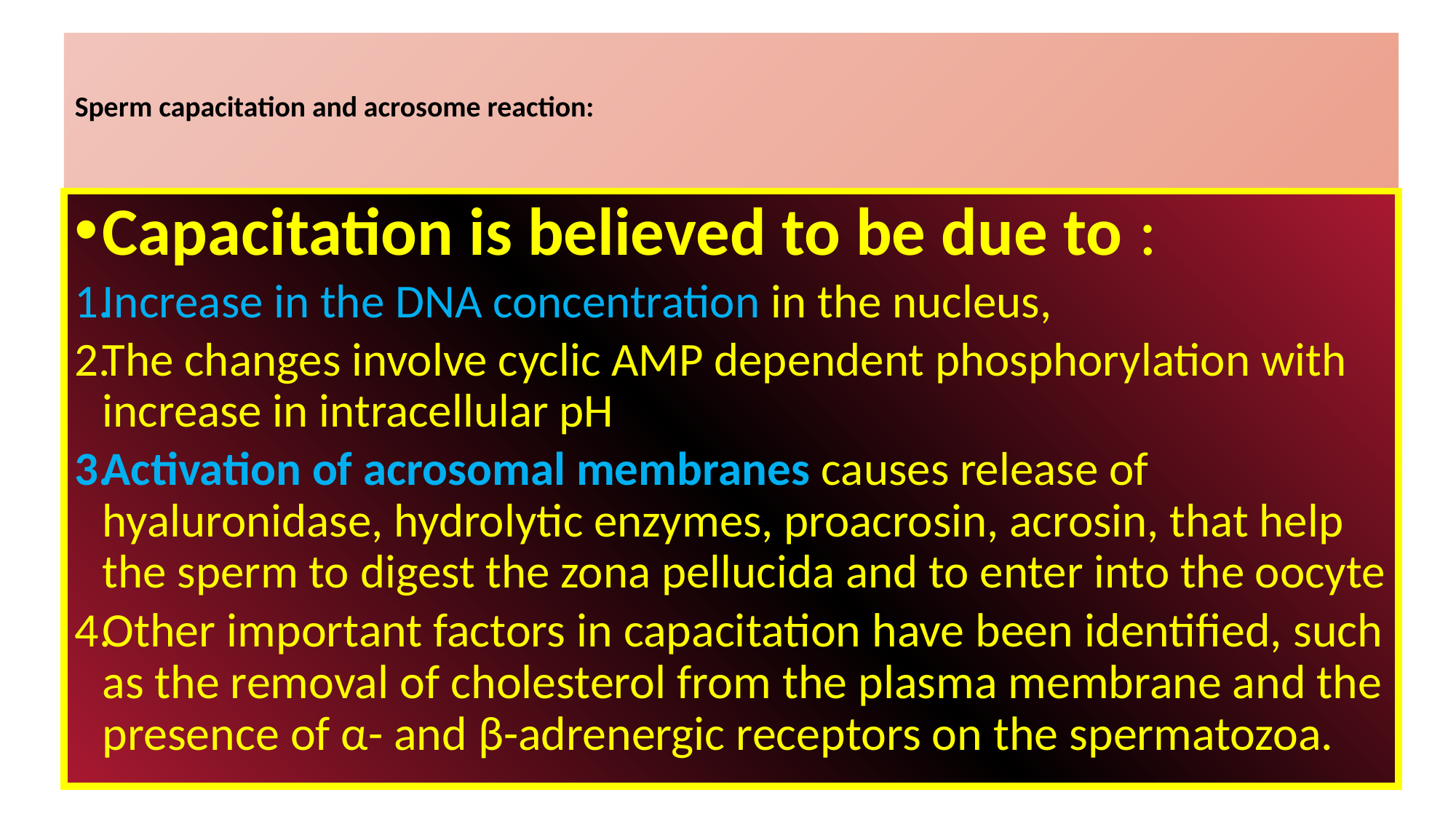

# Sperm capacitation and acrosome reaction:
Capacitation is believed to be due to :
Increase in the DNA concentration in the nucleus,
The changes involve cyclic AMP dependent phosphorylation with increase in intracellular pH
Activation of acrosomal membranes causes release of hyaluronidase, hydrolytic enzymes, proacrosin, acrosin, that help the sperm to digest the zona pellucida and to enter into the oocyte
Other important factors in capacitation have been identified, such as the removal of cholesterol from the plasma membrane and the presence of α- and β-adrenergic receptors on the spermatozoa.